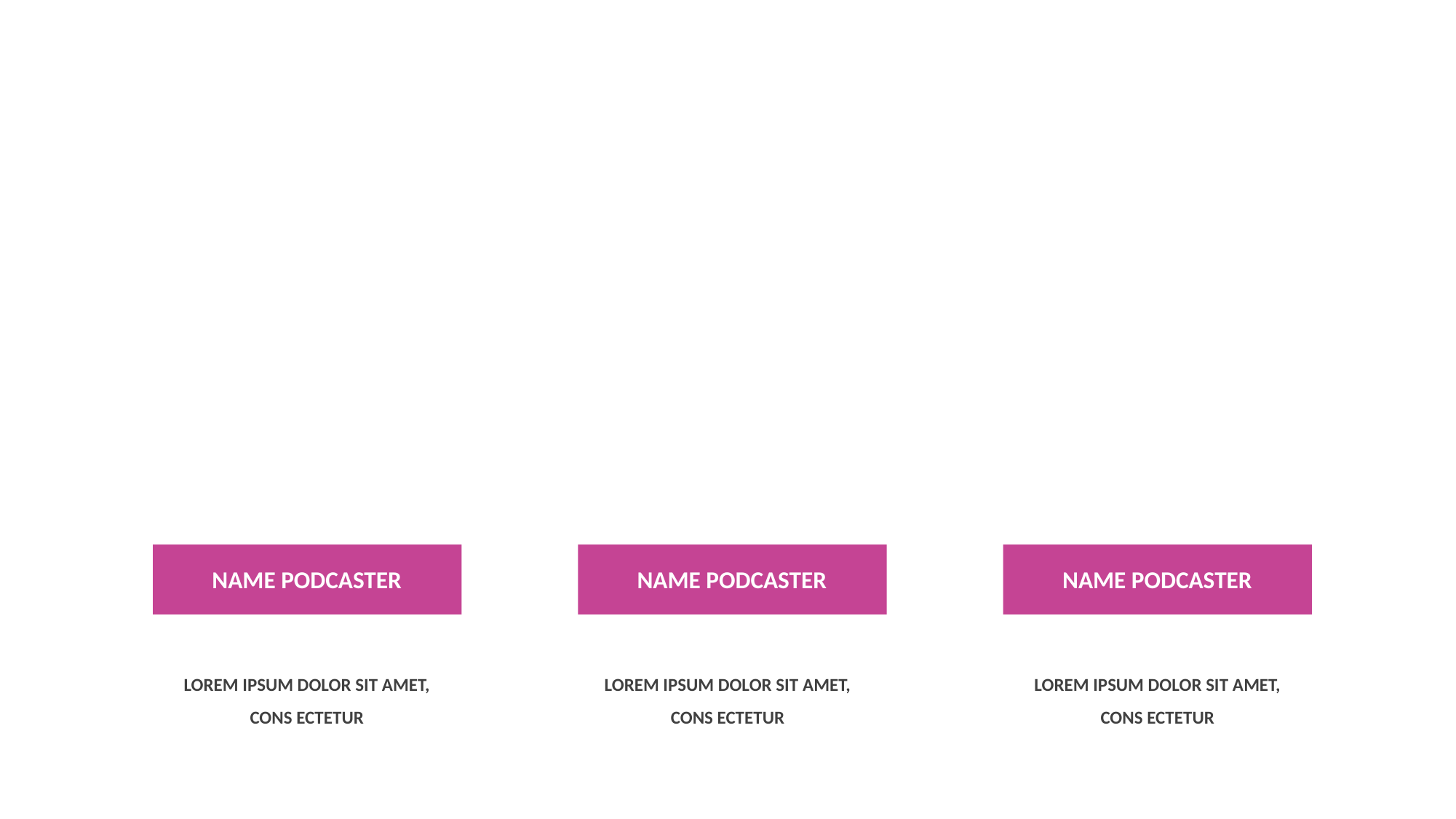

NAME PODCASTER
NAME PODCASTER
NAME PODCASTER
LOREM IPSUM DOLOR SIT AMET, CONS ECTETUR
LOREM IPSUM DOLOR SIT AMET, CONS ECTETUR
LOREM IPSUM DOLOR SIT AMET, CONS ECTETUR